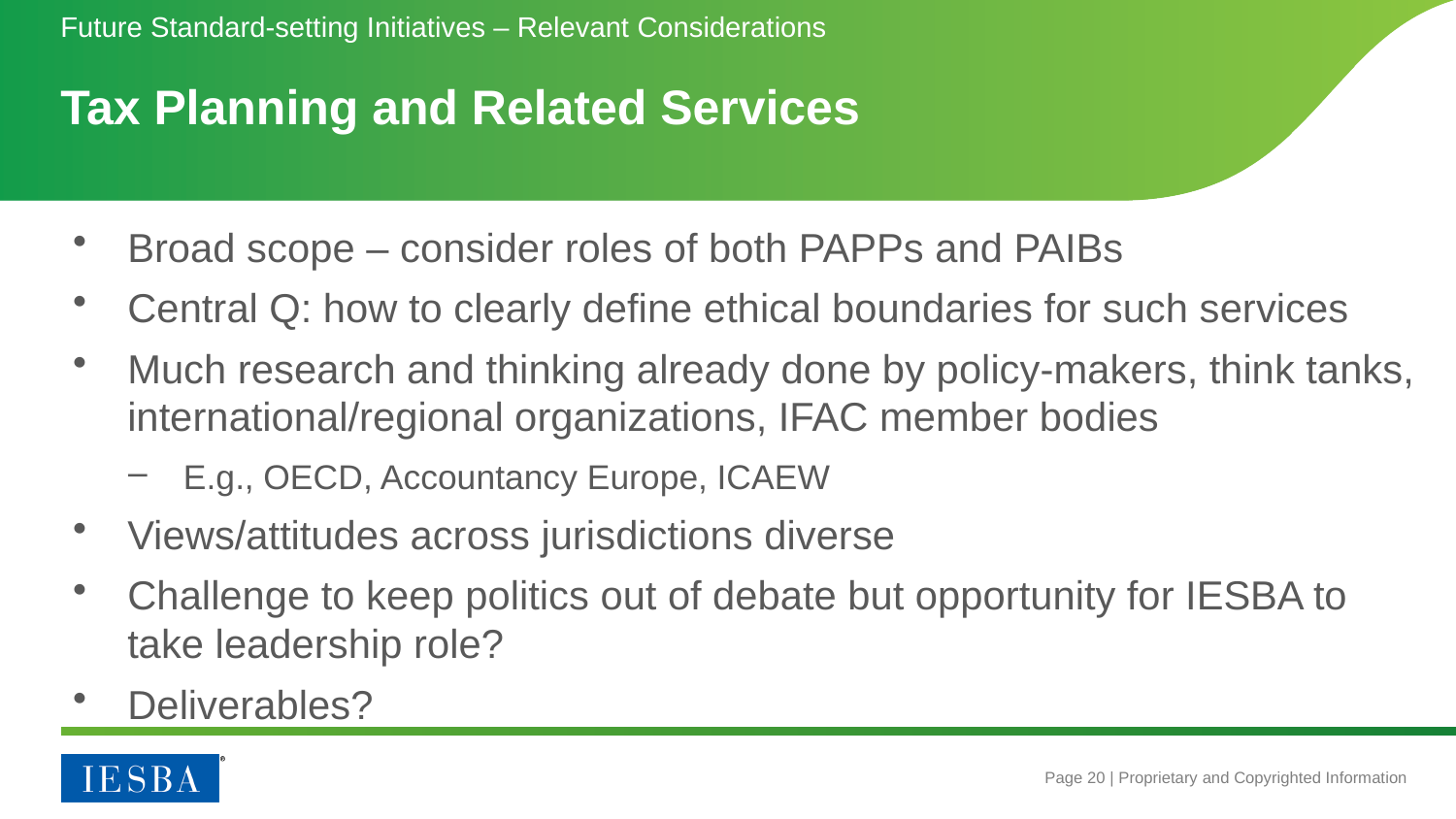

Future Standard-setting Initiatives – Relevant Considerations
# Tax Planning and Related Services
Broad scope – consider roles of both PAPPs and PAIBs
Central Q: how to clearly define ethical boundaries for such services
Much research and thinking already done by policy-makers, think tanks, international/regional organizations, IFAC member bodies
E.g., OECD, Accountancy Europe, ICAEW
Views/attitudes across jurisdictions diverse
Challenge to keep politics out of debate but opportunity for IESBA to take leadership role?
Deliverables?